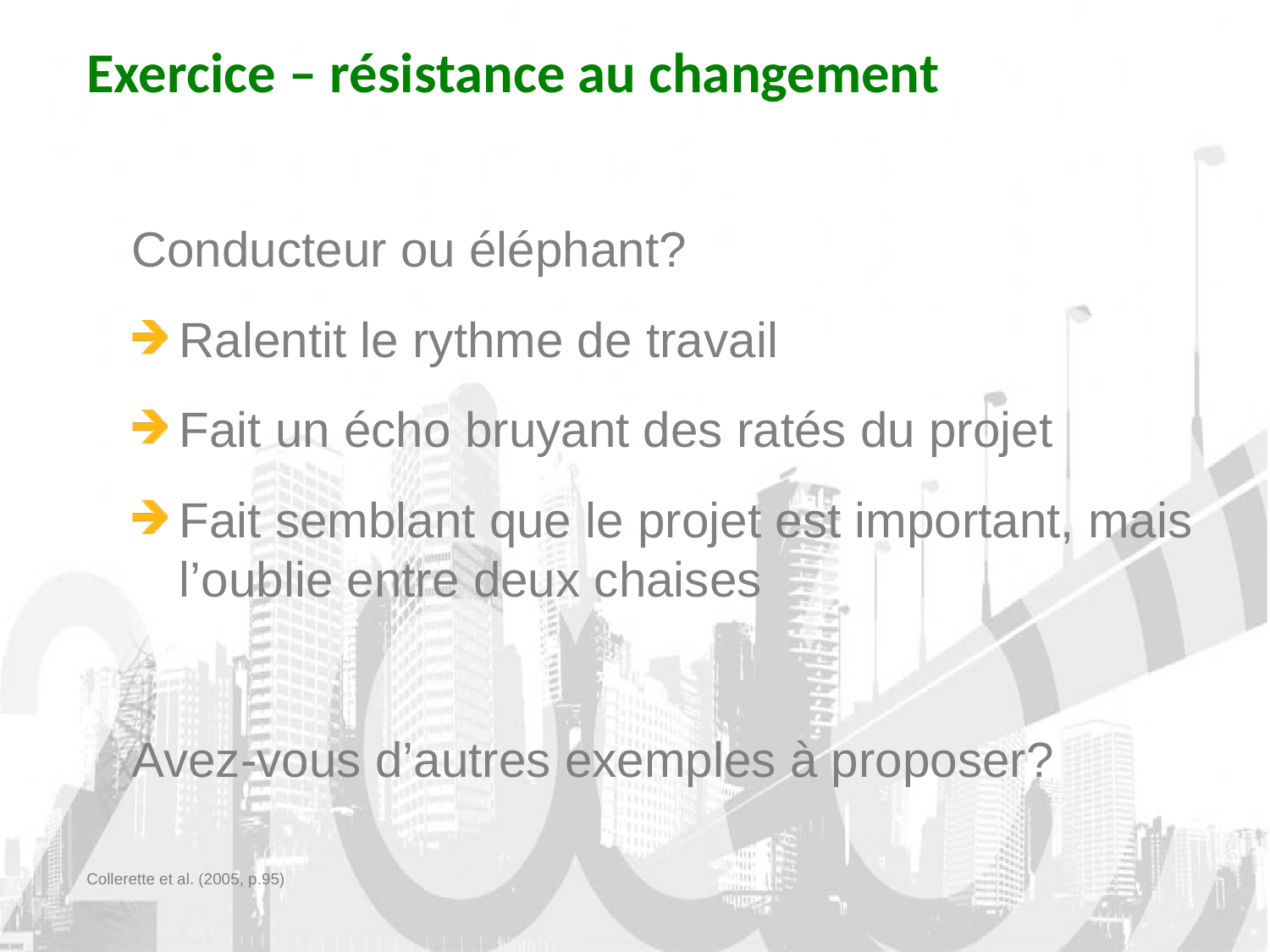

Exercice – résistance au changement
Conducteur ou éléphant?
Ralentit le rythme de travail
Fait un écho bruyant des ratés du projet
Fait semblant que le projet est important, mais l’oublie entre deux chaises

Avez-vous d’autres exemples à proposer?

Collerette et al. (2005, p.95)